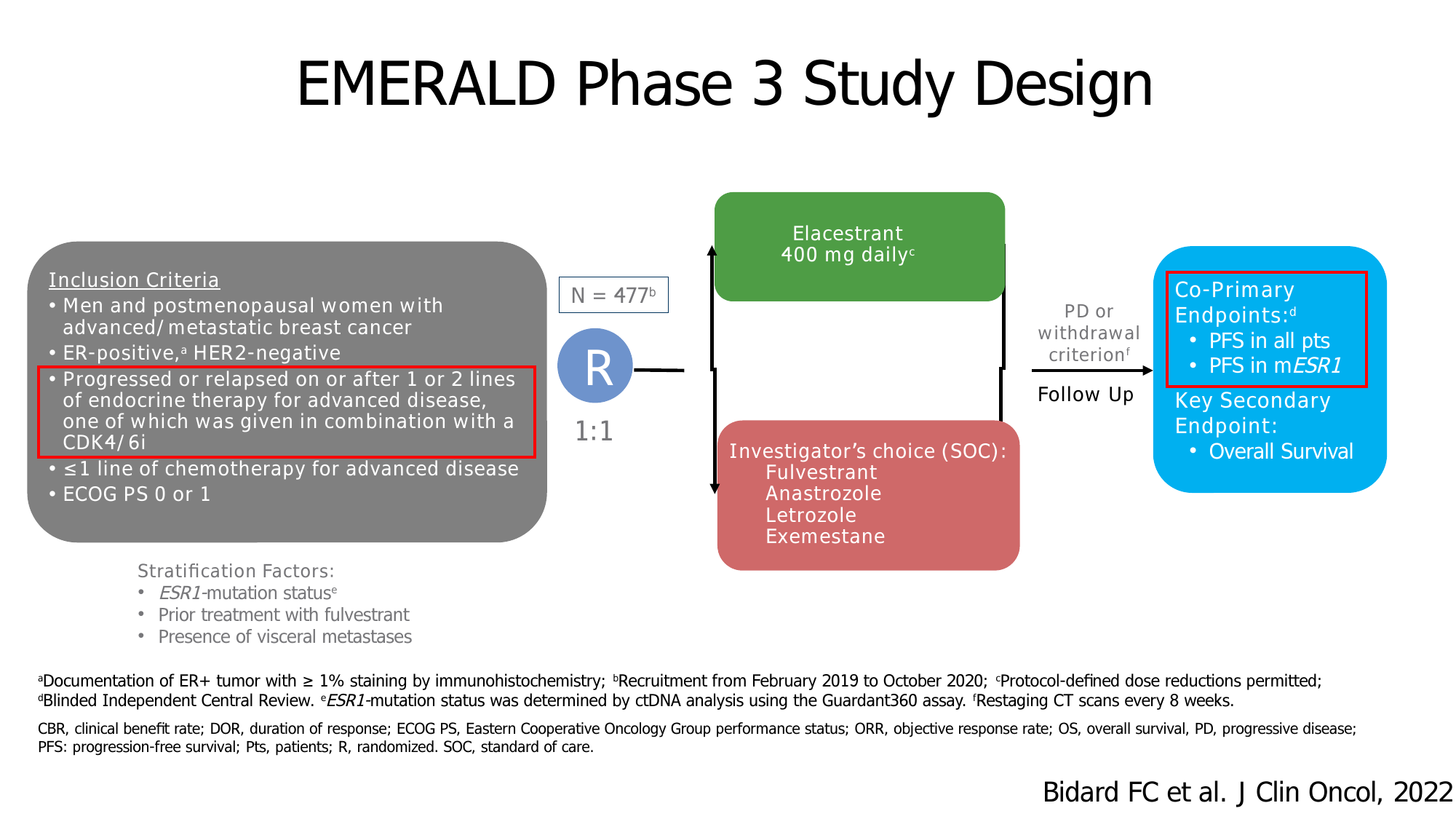

# EMERALD Phase 3 Study Design

Elacestrant
400 mg dailyc

Co-Primary Endpoints:d
PFS in all pts
PFS in mESR1
Key Secondary Endpoint:
Overall Survival
Inclusion Criteria
Men and postmenopausal women with advanced/metastatic breast cancer
ER-positive,a HER2-negative
Progressed or relapsed on or after 1 or 2 lines of endocrine therapy for advanced disease, one of which was given in combination with a CDK4/6i
≤1 line of chemotherapy for advanced disease
ECOG PS 0 or 1

N = 477b
PD or withdrawal criterionf

R

Follow Up
1:1

Investigator’s choice (SOC):
Fulvestrant
Anastrozole
Letrozole
Exemestane
Stratification Factors:
ESR1-mutation statuse
Prior treatment with fulvestrant
Presence of visceral metastases
aDocumentation of ER+ tumor with ≥ 1% staining by immunohistochemistry; bRecruitment from February 2019 to October 2020;  cProtocol-defined dose reductions permitted;
dBlinded Independent Central Review. eESR1-mutation status was determined by ctDNA analysis using the Guardant360 assay. fRestaging CT scans every 8 weeks.
CBR, clinical benefit rate; DOR, duration of response; ECOG PS, Eastern Cooperative Oncology Group performance status; ORR, objective response rate; OS, overall survival, PD, progressive disease; PFS: progression-free survival; Pts, patients; R, randomized. SOC, standard of care.
Bidard FC et al. J Clin Oncol, 2022